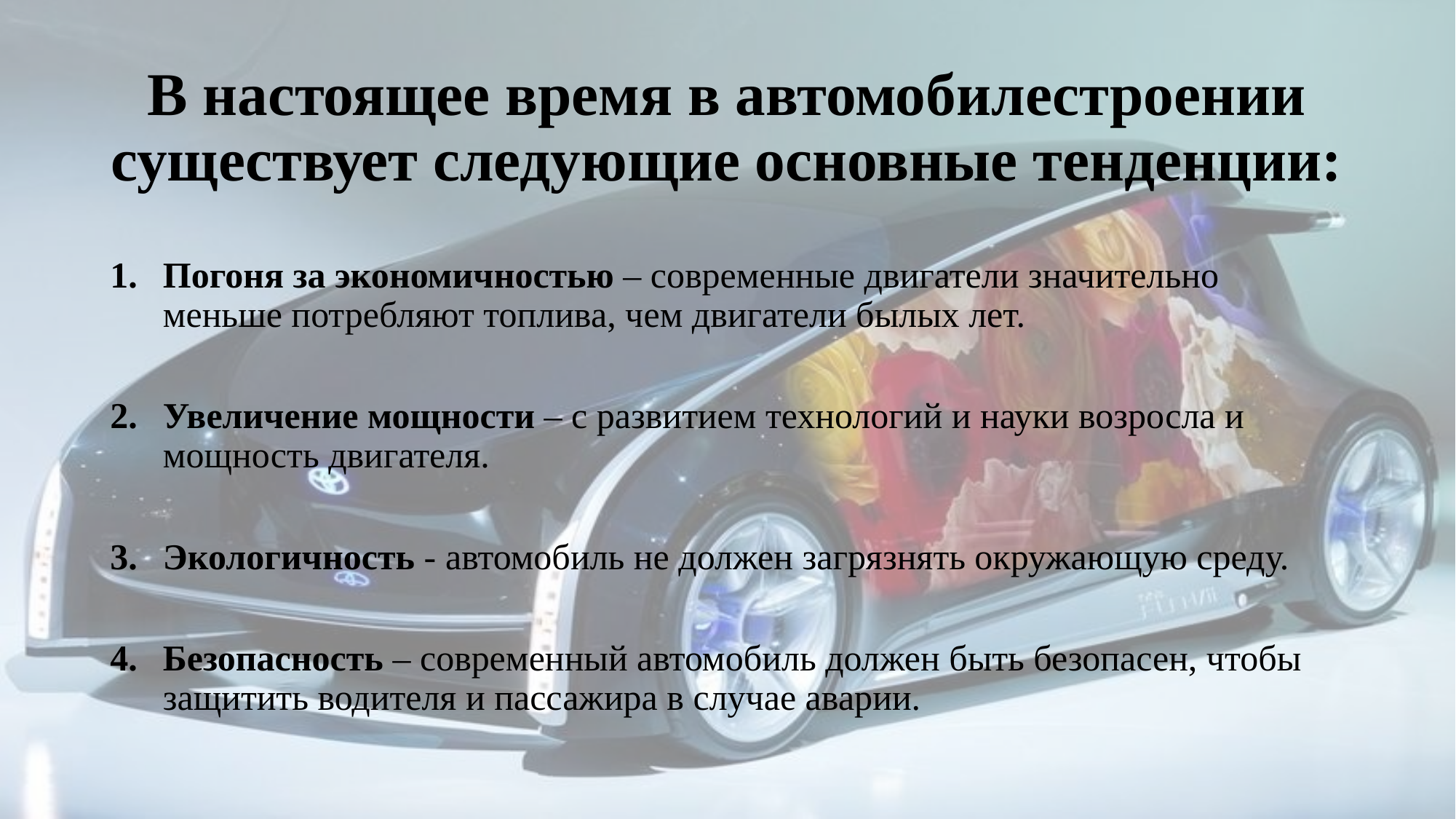

# В настоящее время в автомобилестроении существует следующие основные тенденции:
Погоня за экономичностью – современные двигатели значительно меньше потребляют топлива, чем двигатели былых лет.

Увеличение мощности – с развитием технологий и науки возросла и мощность двигателя.

Экологичность - автомобиль не должен загрязнять окружающую среду.

Безопасность – современный автомобиль должен быть безопасен, чтобы защитить водителя и пассажира в случае аварии.